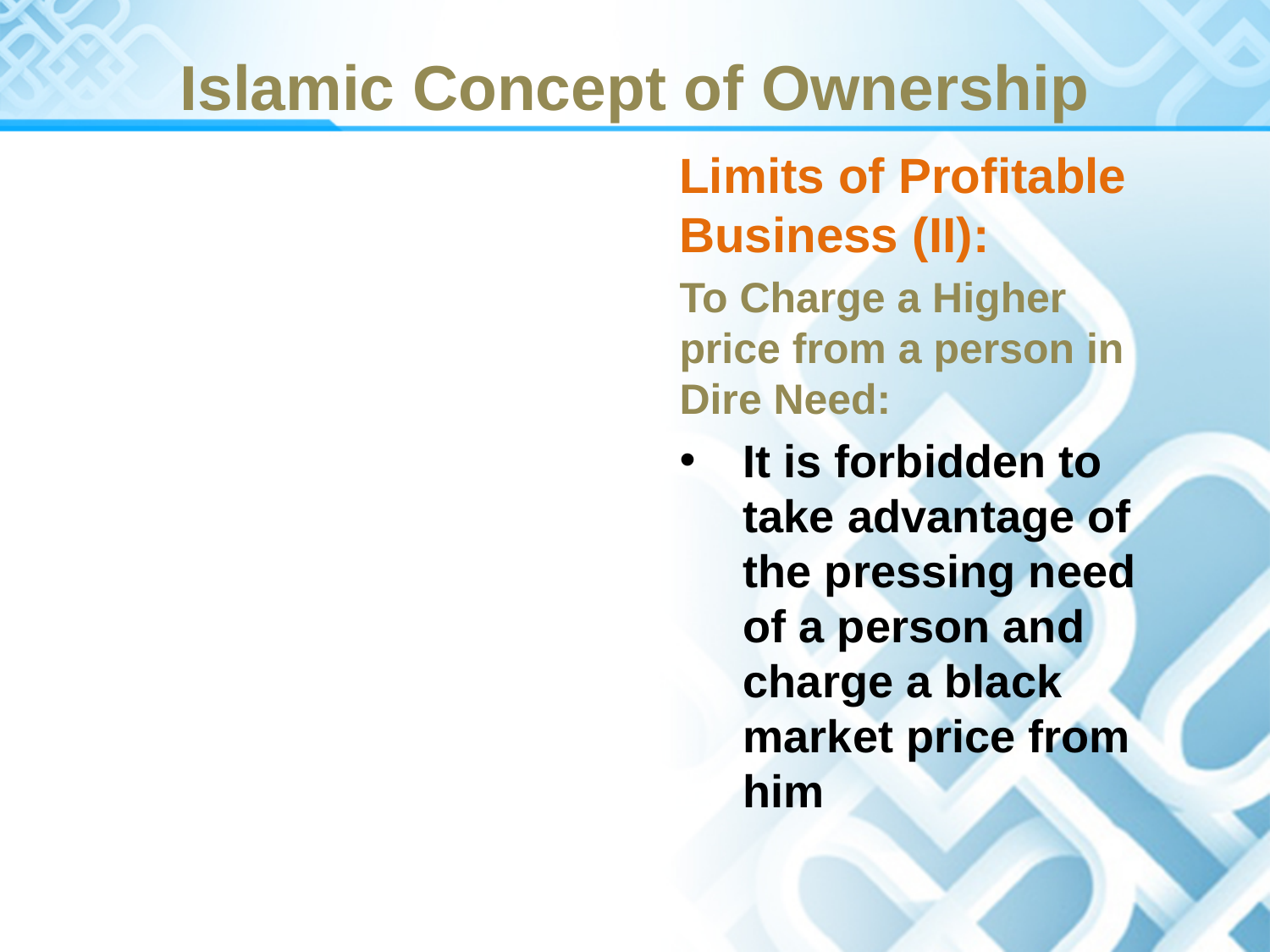

Islamic Concept of Ownership
Limits of Profitable Business (II):
To Charge a Higher price from a person in Dire Need:
It is forbidden to take advantage of the pressing need of a person and charge a black market price from him